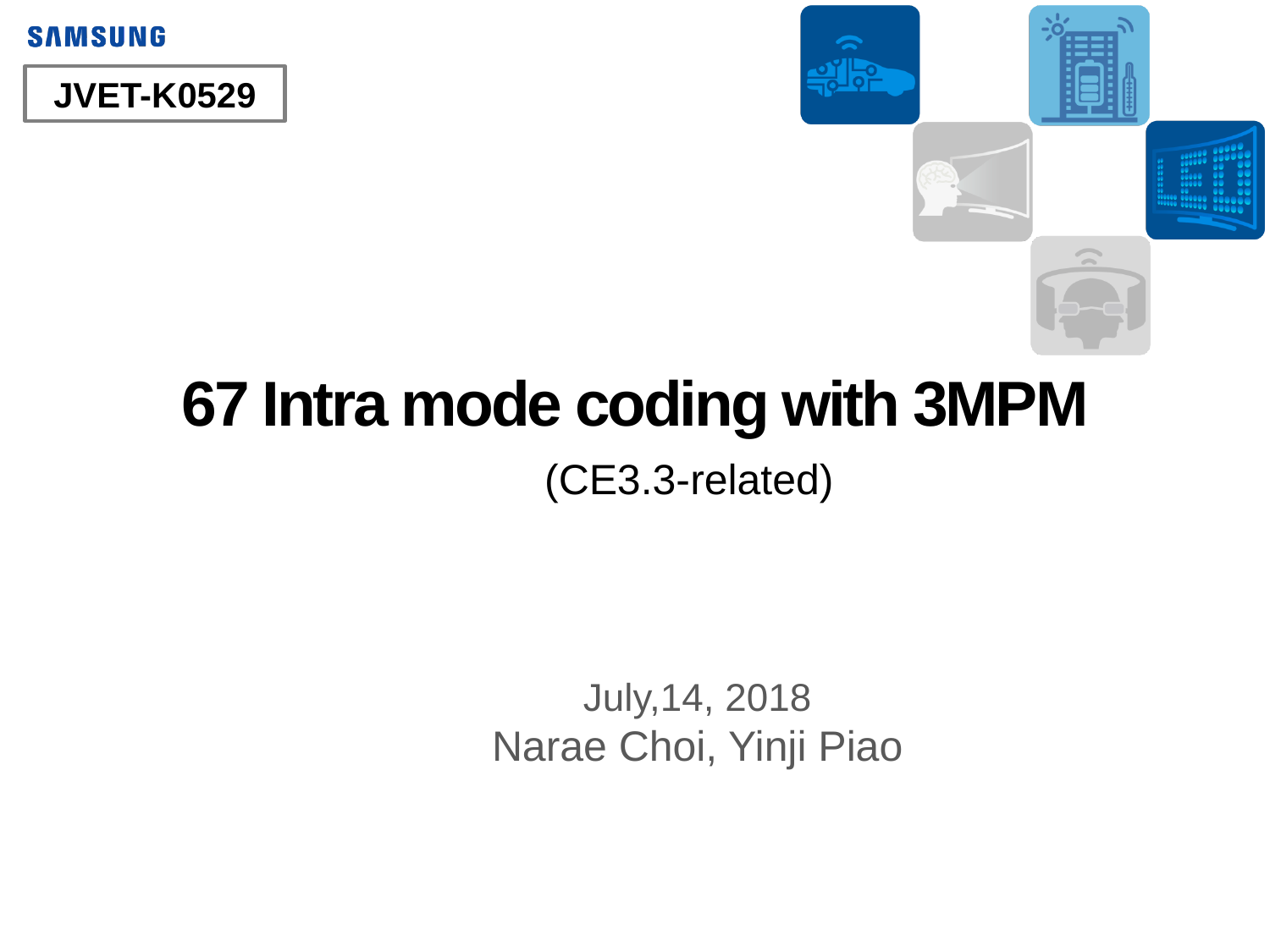

JVET-K0529
# 67 Intra mode coding with 3MPM
(CE3.3-related)
July,14, 2018
Narae Choi, Yinji Piao